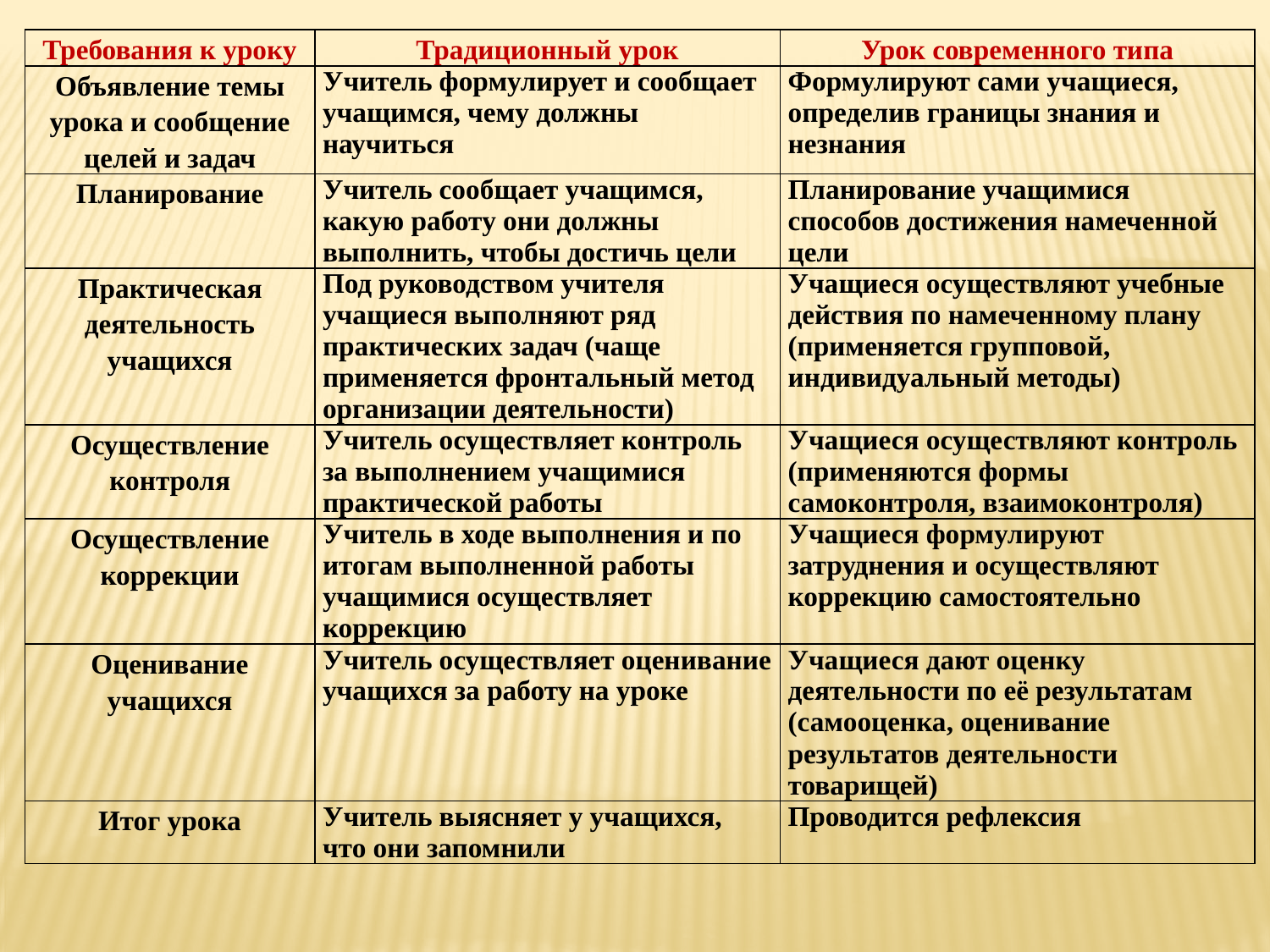

| Требования к уроку | Традиционный урок | Урок современного типа |
| --- | --- | --- |
| Объявление темы урока и сообщение целей и задач | Учитель формулирует и сообщает учащимся, чему должны научиться | Формулируют сами учащиеся, определив границы знания и незнания |
| Планирование | Учитель сообщает учащимся, какую работу они должны выполнить, чтобы достичь цели | Планирование учащимися способов достижения намеченной цели |
| Практическая деятельность учащихся | Под руководством учителя учащиеся выполняют ряд практических задач (чаще применяется фронтальный метод организации деятельности) | Учащиеся осуществляют учебные действия по намеченному плану (применяется групповой, индивидуальный методы) |
| Осуществление контроля | Учитель осуществляет контроль за выполнением учащимися практической работы | Учащиеся осуществляют контроль (применяются формы самоконтроля, взаимоконтроля) |
| Осуществление коррекции | Учитель в ходе выполнения и по итогам выполненной работы учащимися осуществляет коррекцию | Учащиеся формулируют затруднения и осуществляют коррекцию самостоятельно |
| Оценивание учащихся | Учитель осуществляет оценивание учащихся за работу на уроке | Учащиеся дают оценку деятельности по её результатам (самооценка, оценивание результатов деятельности товарищей) |
| Итог урока | Учитель выясняет у учащихся, что они запомнили | Проводится рефлексия |